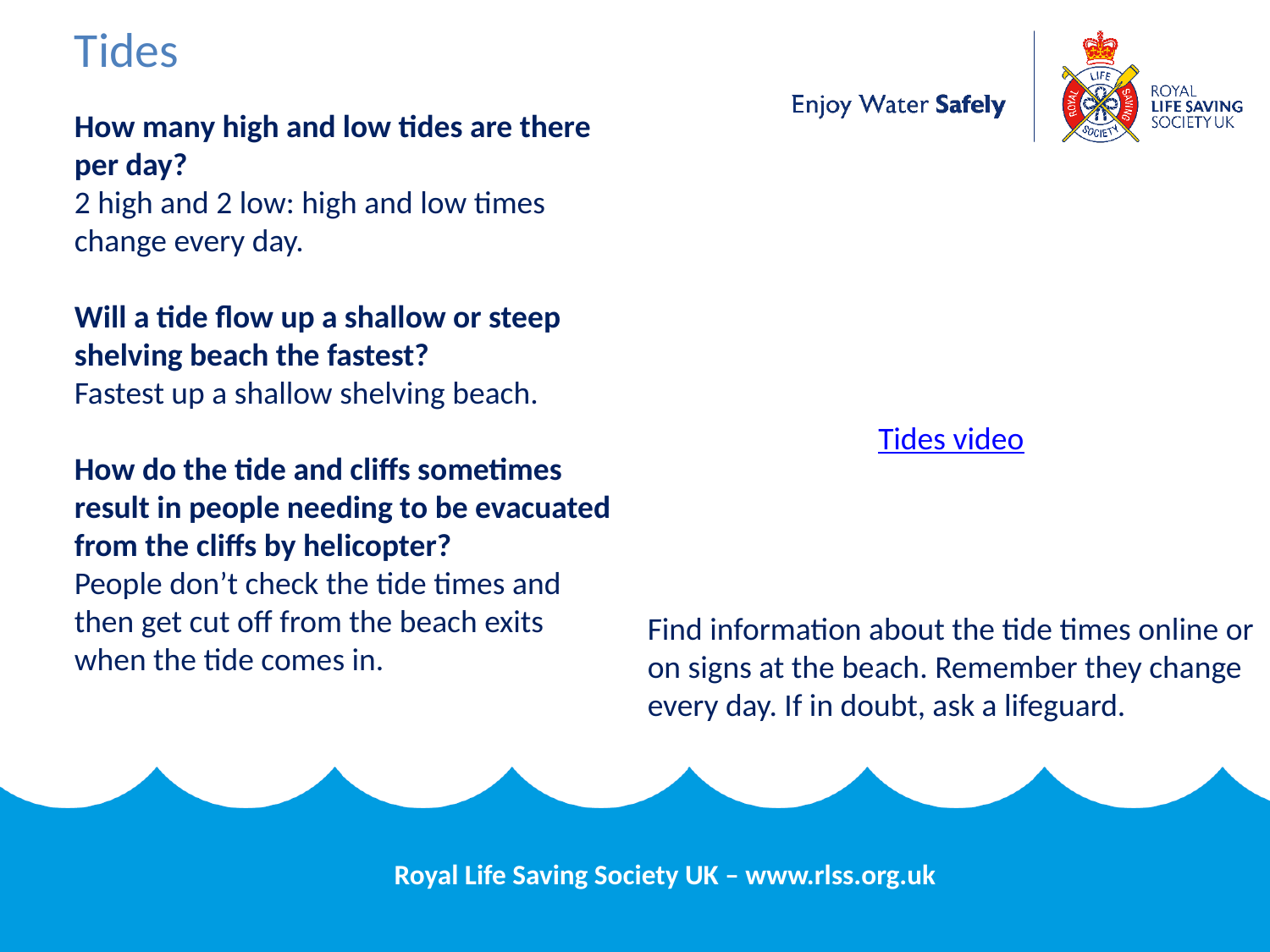

# Tides
How many high and low tides are there per day?
2 high and 2 low: high and low times change every day.

Will a tide flow up a shallow or steep shelving beach the fastest?
Fastest up a shallow shelving beach.

How do the tide and cliffs sometimes result in people needing to be evacuated from the cliffs by helicopter?
People don’t check the tide times and then get cut off from the beach exits when the tide comes in.
Tides video

Find information about the tide times online or on signs at the beach. Remember they change every day. If in doubt, ask a lifeguard.